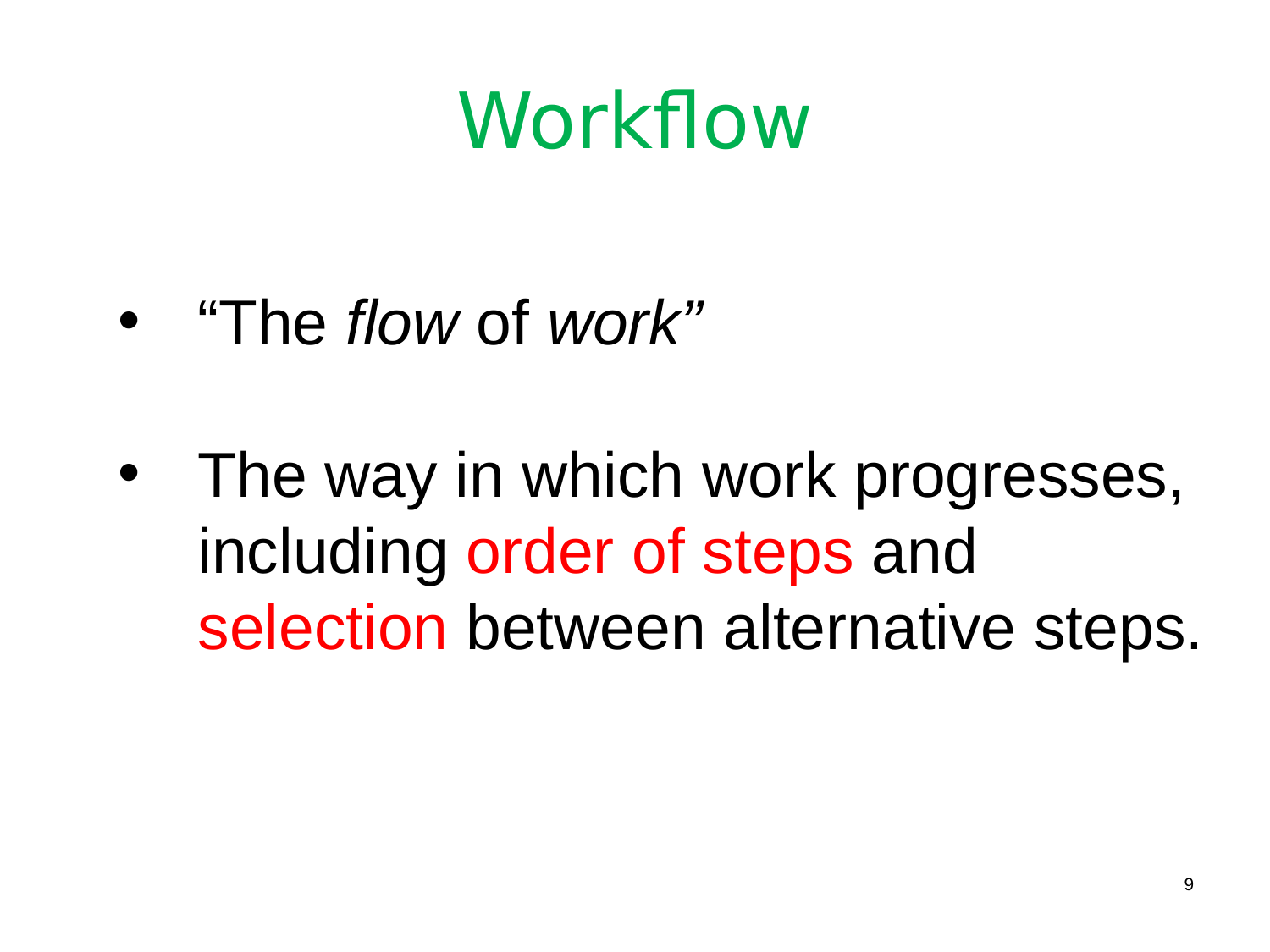

# Workflow
“The flow of work”

The way in which work progresses, including order of steps and selection between alternative steps.
9